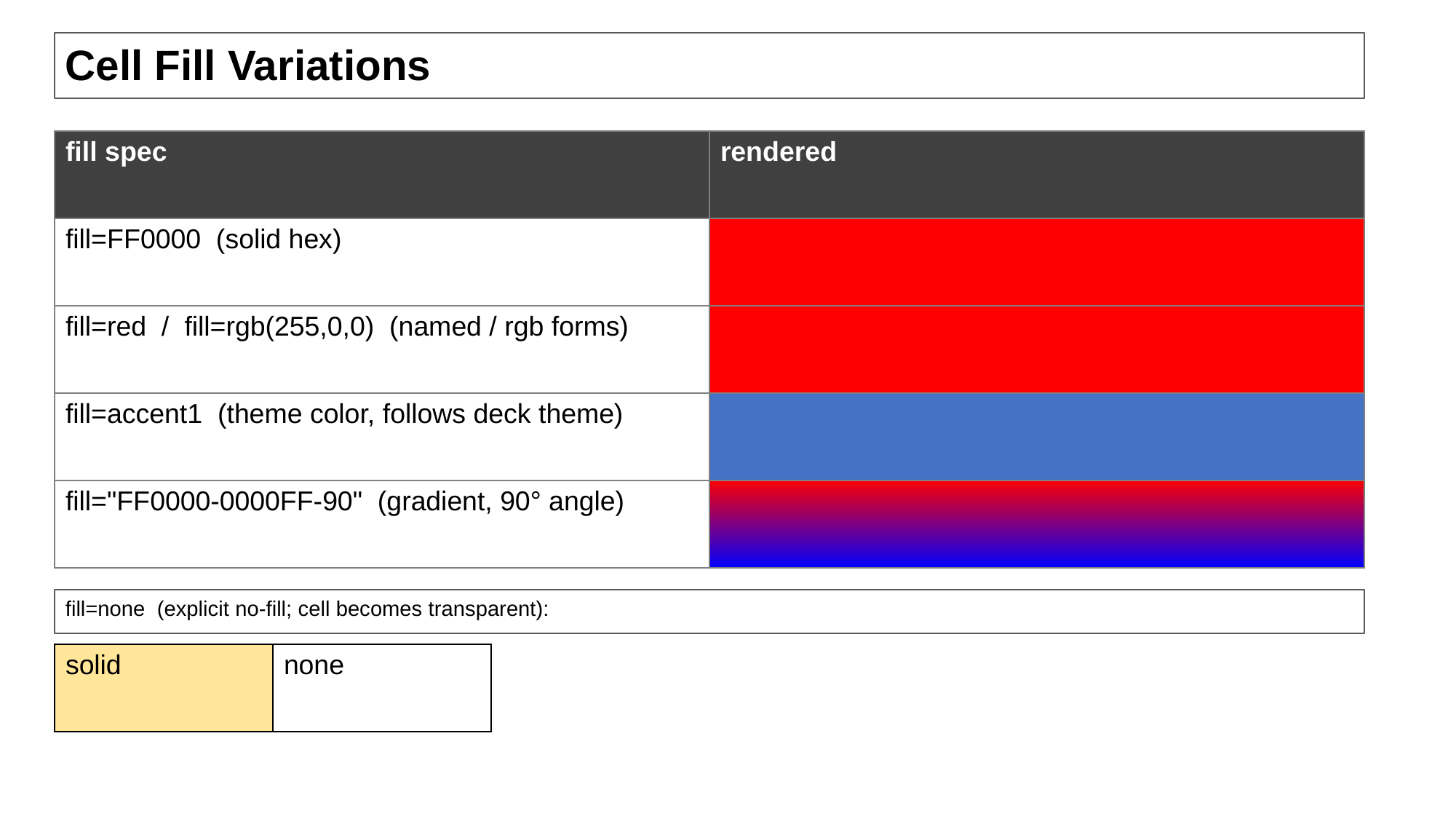

Cell Fill Variations
| fill spec | rendered |
| --- | --- |
| fill=FF0000 (solid hex) |  |
| fill=red / fill=rgb(255,0,0) (named / rgb forms) |  |
| fill=accent1 (theme color, follows deck theme) |  |
| fill="FF0000-0000FF-90" (gradient, 90° angle) |  |
fill=none  (explicit no-fill; cell becomes transparent):
| solid | none |
| --- | --- |